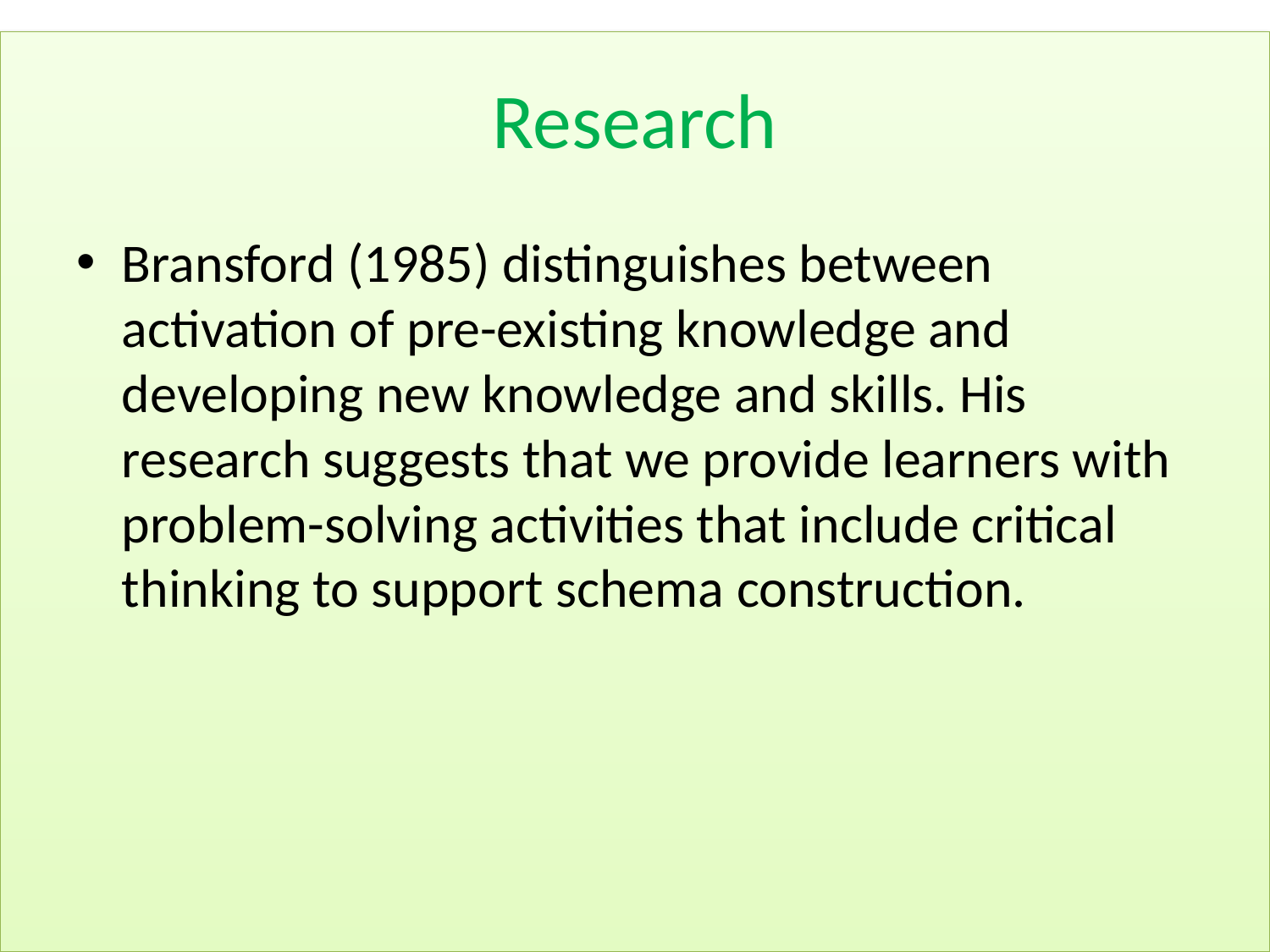

# Research
Bransford (1985) distinguishes between activation of pre-existing knowledge and developing new knowledge and skills. His research suggests that we provide learners with problem-solving activities that include critical thinking to support schema construction.